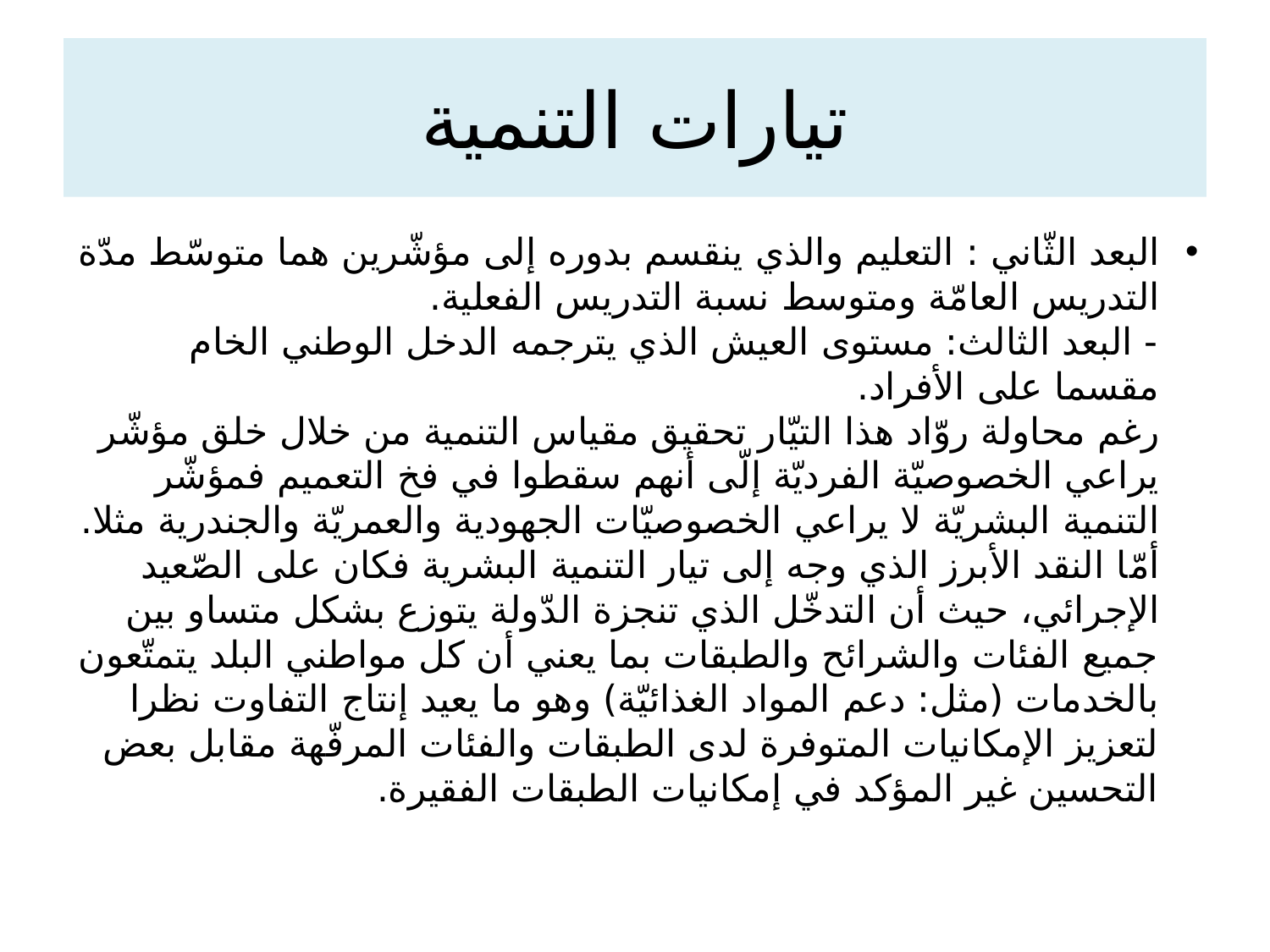

# تيارات التنمية
البعد الثّاني : التعليم والذي ينقسم بدوره إلى مؤشّرين هما متوسّط مدّة التدريس العامّة ومتوسط نسبة التدريس الفعلية.
- البعد الثالث: مستوى العيش الذي يترجمه الدخل الوطني الخام مقسما على الأفراد.
رغم محاولة روّاد هذا التيّار تحقيق مقياس التنمية من خلال خلق مؤشّر يراعي الخصوصيّة الفرديّة إلّى أنهم سقطوا في فخ التعميم فمؤشّر التنمية البشريّة لا يراعي الخصوصيّات الجهودية والعمريّة والجندرية مثلا. أمّا النقد الأبرز الذي وجه إلى تيار التنمية البشرية فكان على الصّعيد الإجرائي، حيث أن التدخّل الذي تنجزة الدّولة يتوزع بشكل متساو بين جميع الفئات والشرائح والطبقات بما يعني أن كل مواطني البلد يتمتّعون بالخدمات (مثل: دعم المواد الغذائيّة) وهو ما يعيد إنتاج التفاوت نظرا لتعزيز الإمكانيات المتوفرة لدى الطبقات والفئات المرفّهة مقابل بعض التحسين غير المؤكد في إمكانيات الطبقات الفقيرة.